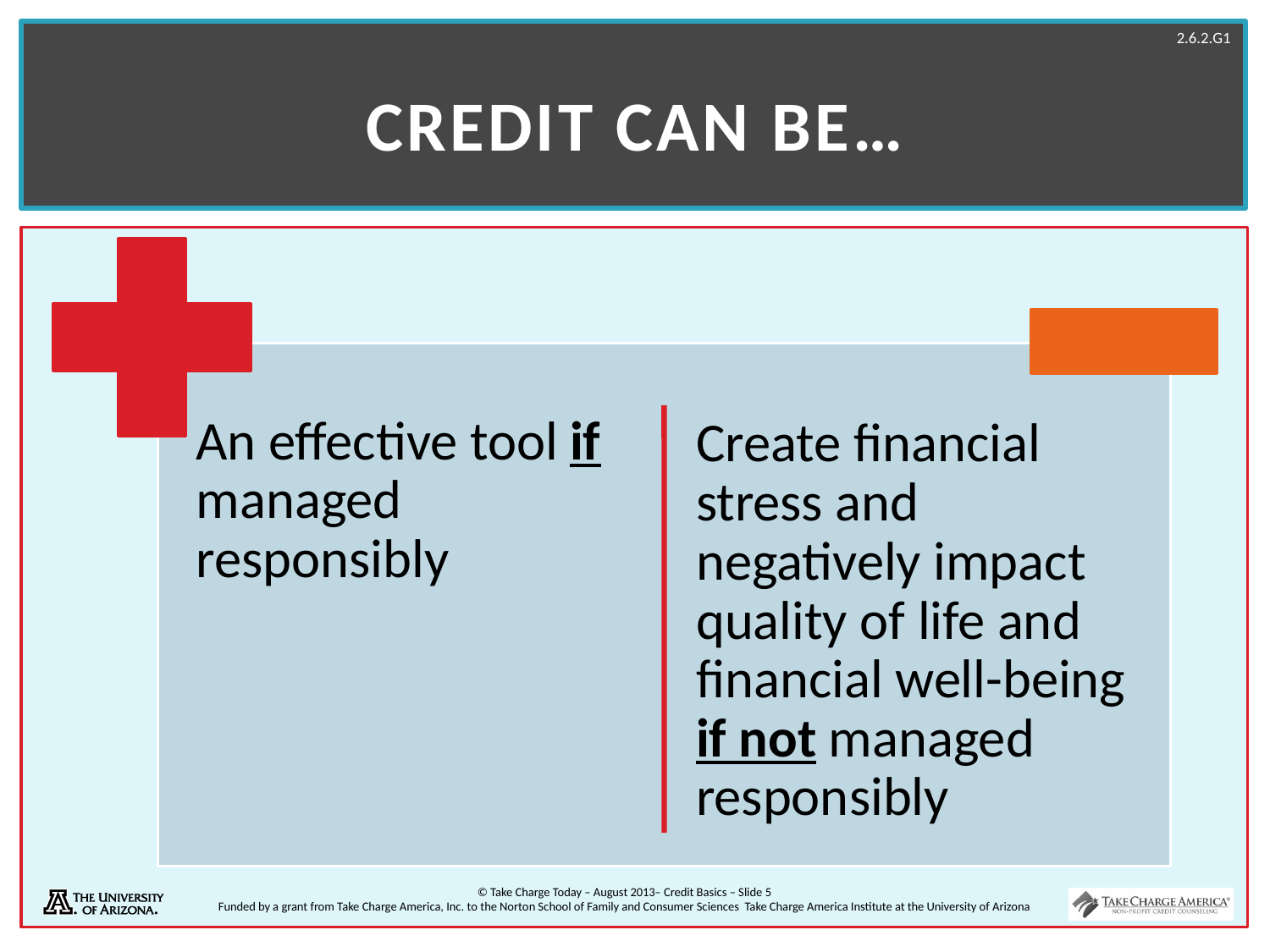

# Credit can be…
An effective tool if managed responsibly
Create financial stress and negatively impact quality of life and financial well-being if not managed responsibly